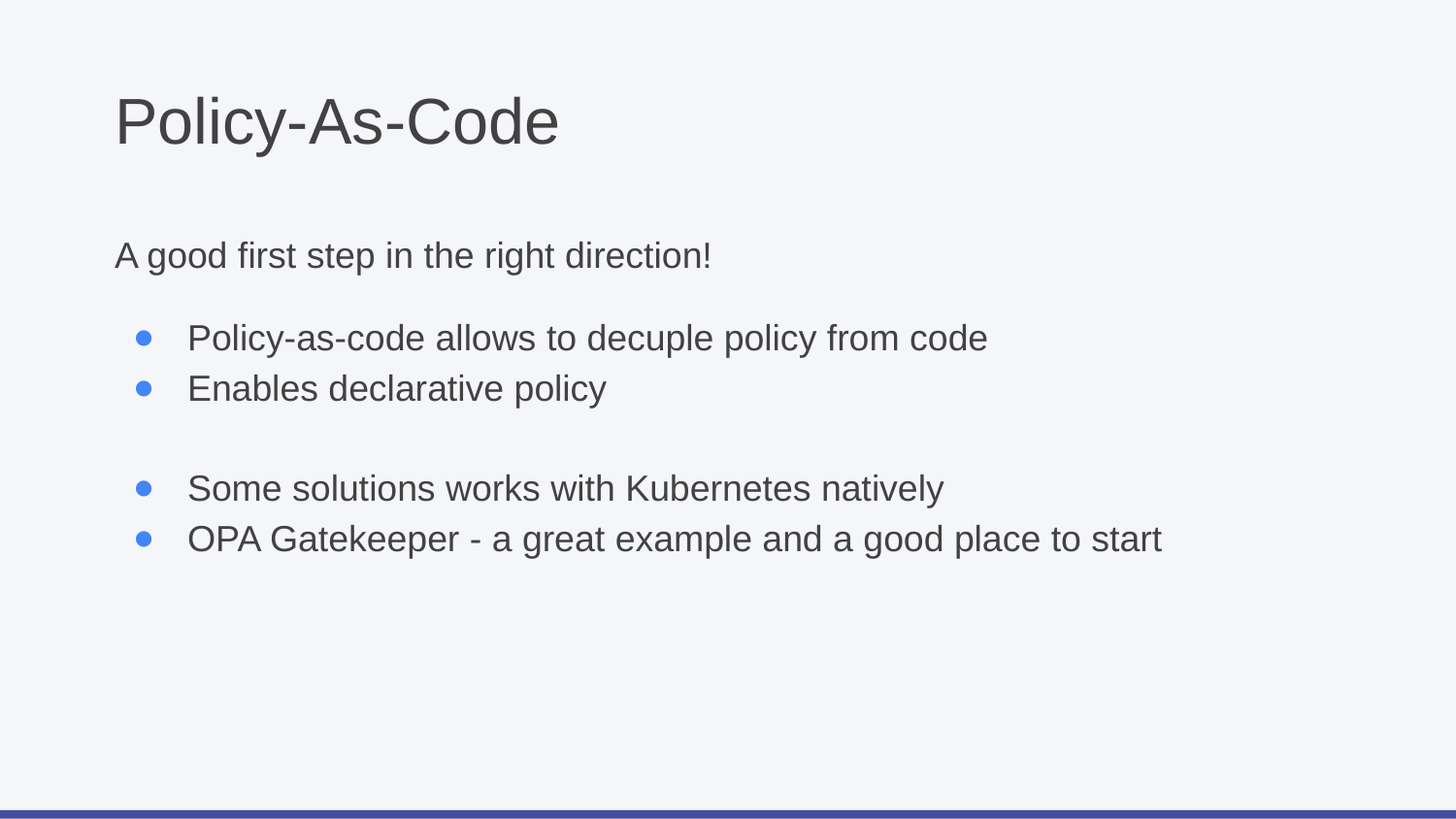

# Policy-As-Code
A good first step in the right direction!
Policy-as-code allows to decuple policy from code
Enables declarative policy
Some solutions works with Kubernetes natively
OPA Gatekeeper - a great example and a good place to start